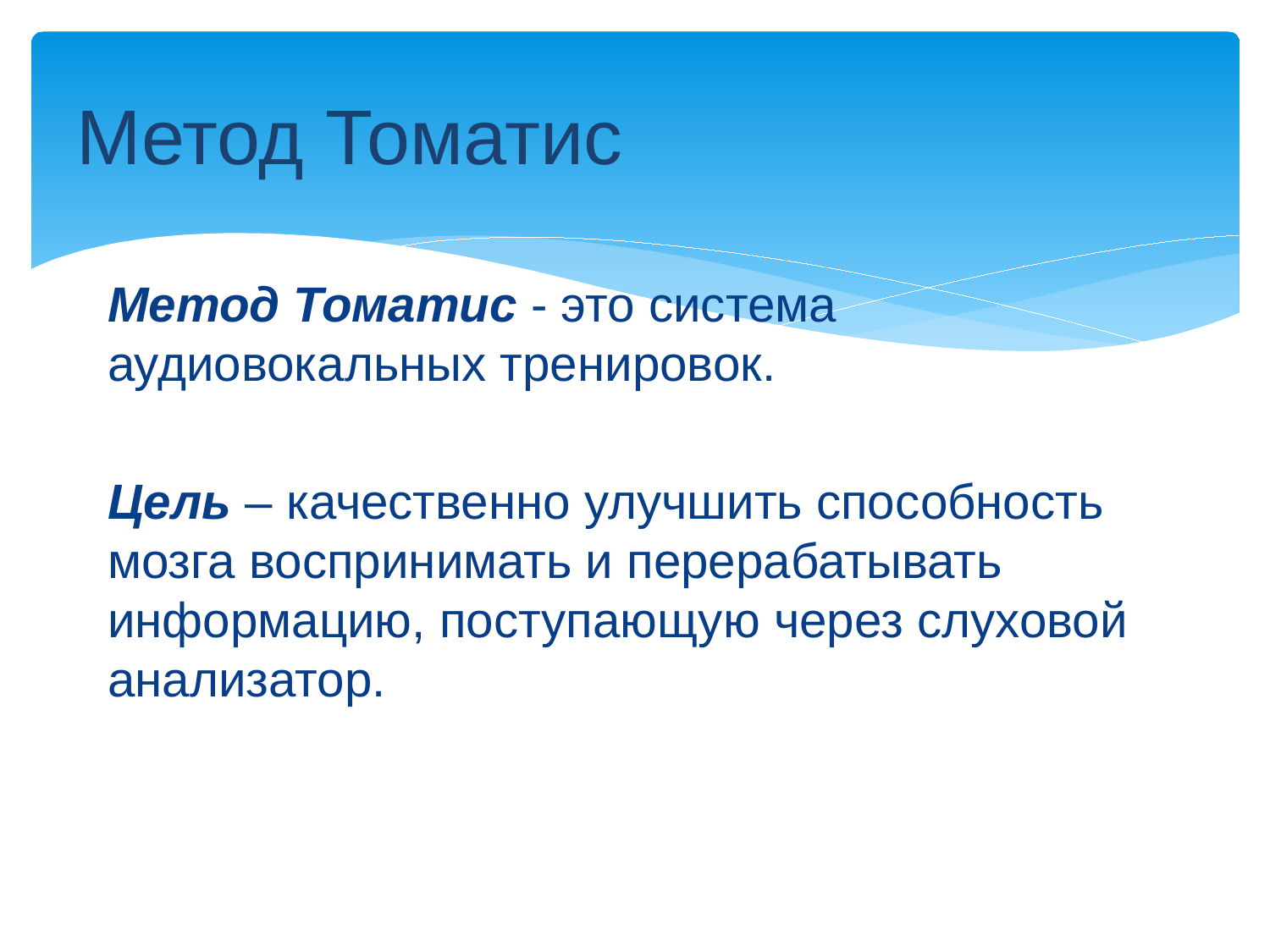

# Метод Томатис
Метод Томатис - это система аудиовокальных тренировок.

Цель – качественно улучшить способность мозга воспринимать и перерабатывать информацию, поступающую через слуховой анализатор.